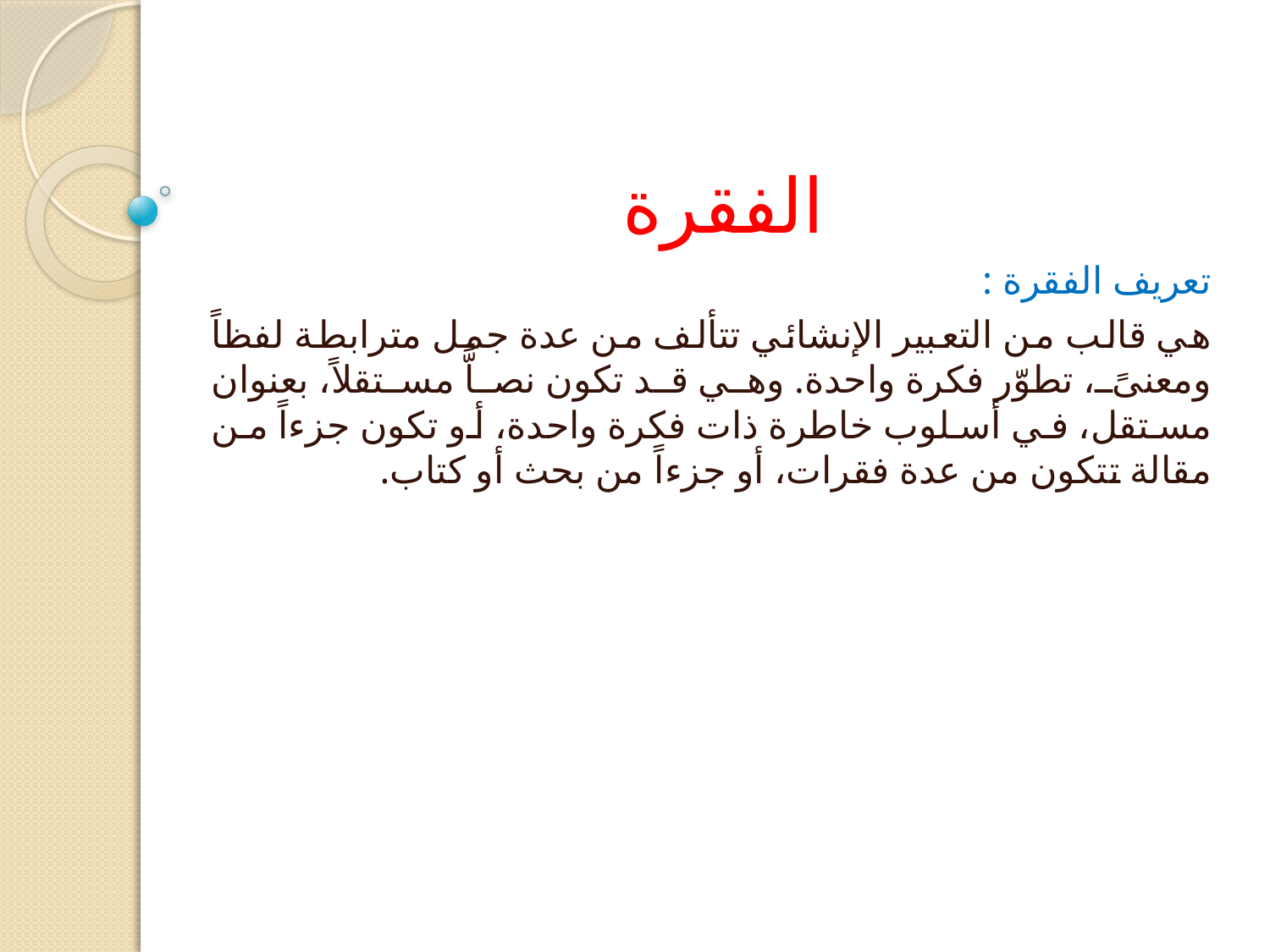

# الفقرة
تعريف الفقرة :
	هي قالب من التعبير الإنشائي تتألف من عدة جمل مترابطة لفظاً ومعنىً، تطوّر فكرة واحدة. وهي قد تكون نصاًّ مستقلاً، بعنوان مستقل، في أسلوب خاطرة ذات فكرة واحدة، أو تكون جزءاً من مقالة تتكون من عدة فقرات، أو جزءاً من بحث أو كتاب.